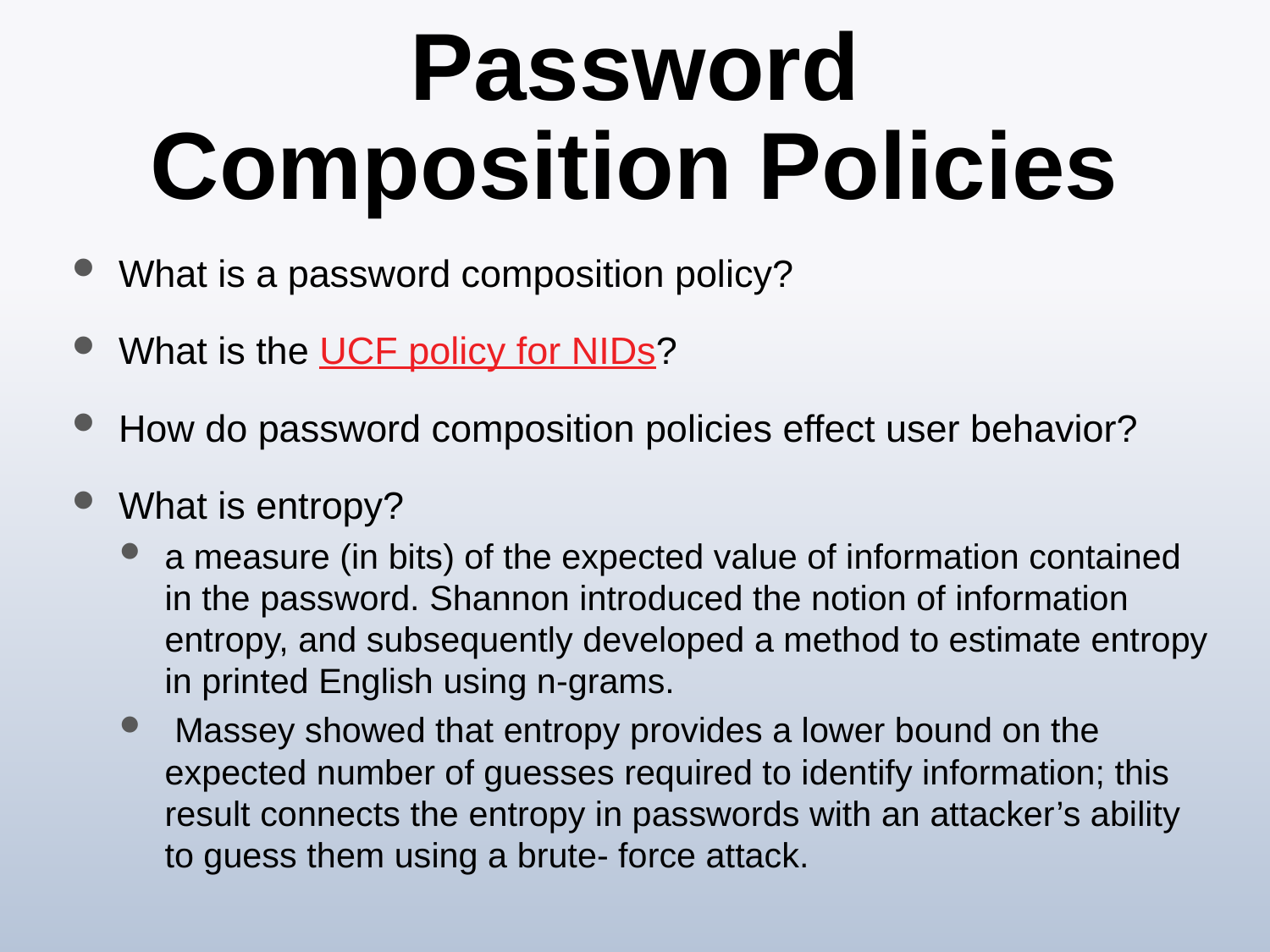

# Password Composition Policies
What is a password composition policy?
What is the UCF policy for NIDs?
How do password composition policies effect user behavior?
What is entropy?
a measure (in bits) of the expected value of information contained in the password. Shannon introduced the notion of information entropy, and subsequently developed a method to estimate entropy in printed English using n-grams.
 Massey showed that entropy provides a lower bound on the expected number of guesses required to identify information; this result connects the entropy in passwords with an attacker’s ability to guess them using a brute- force attack.